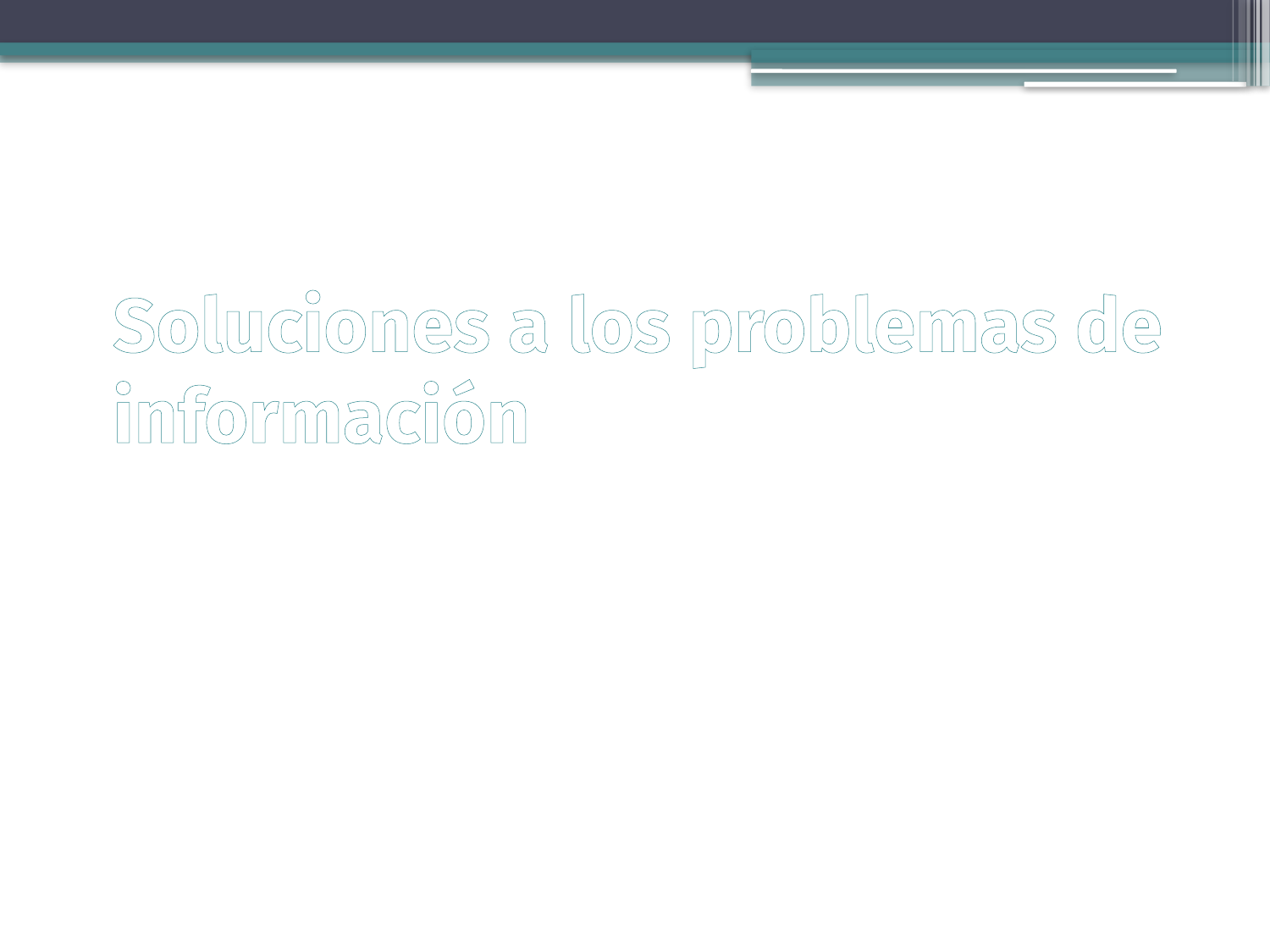

# Soluciones a los problemas de información